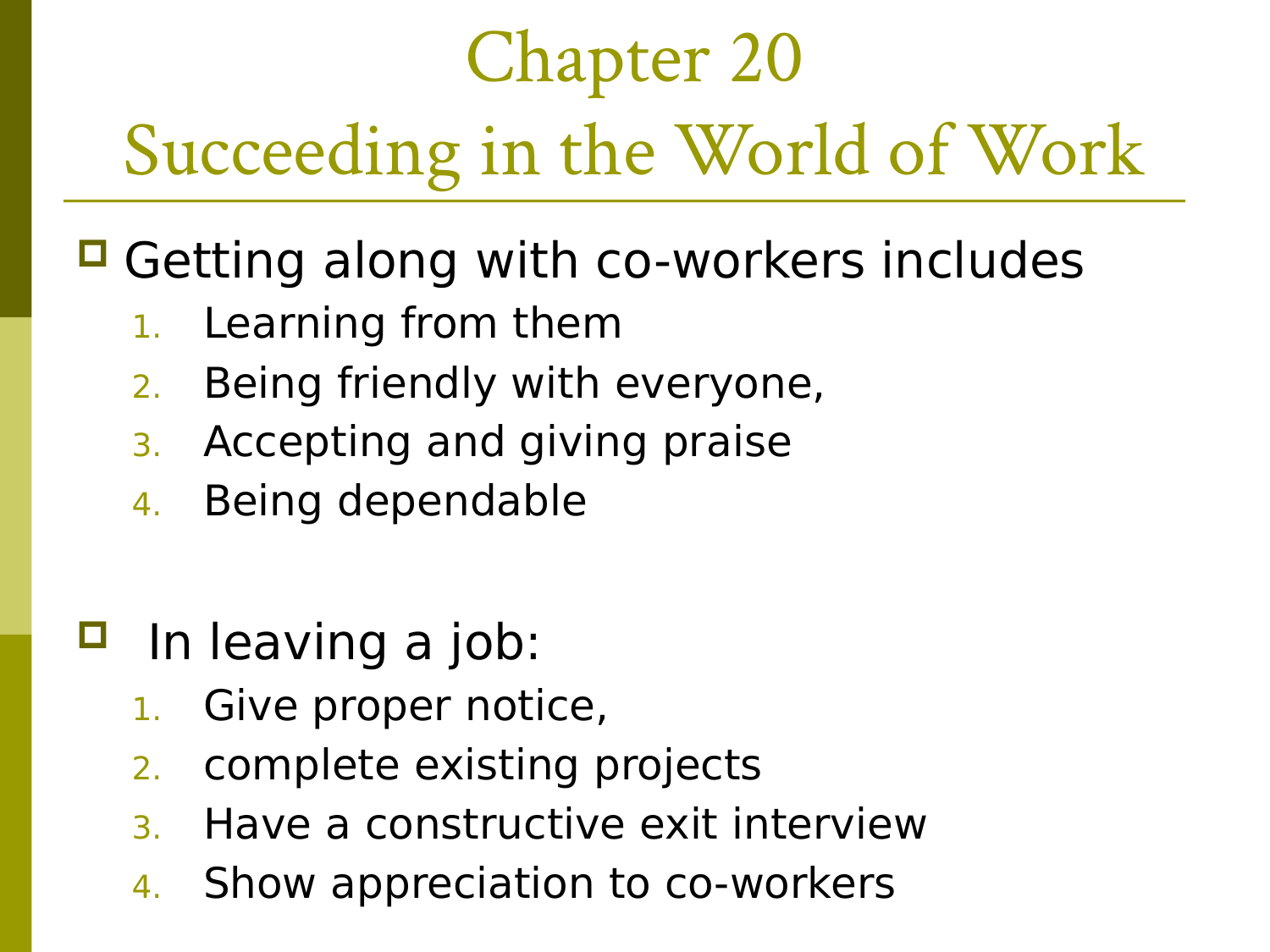

# Chapter 20 Succeeding in the World of Work
Getting along with co-workers includes
Learning from them
Being friendly with everyone,
Accepting and giving praise
Being dependable

In leaving a job:
Give proper notice,
complete existing projects
Have a constructive exit interview
Show appreciation to co-workers